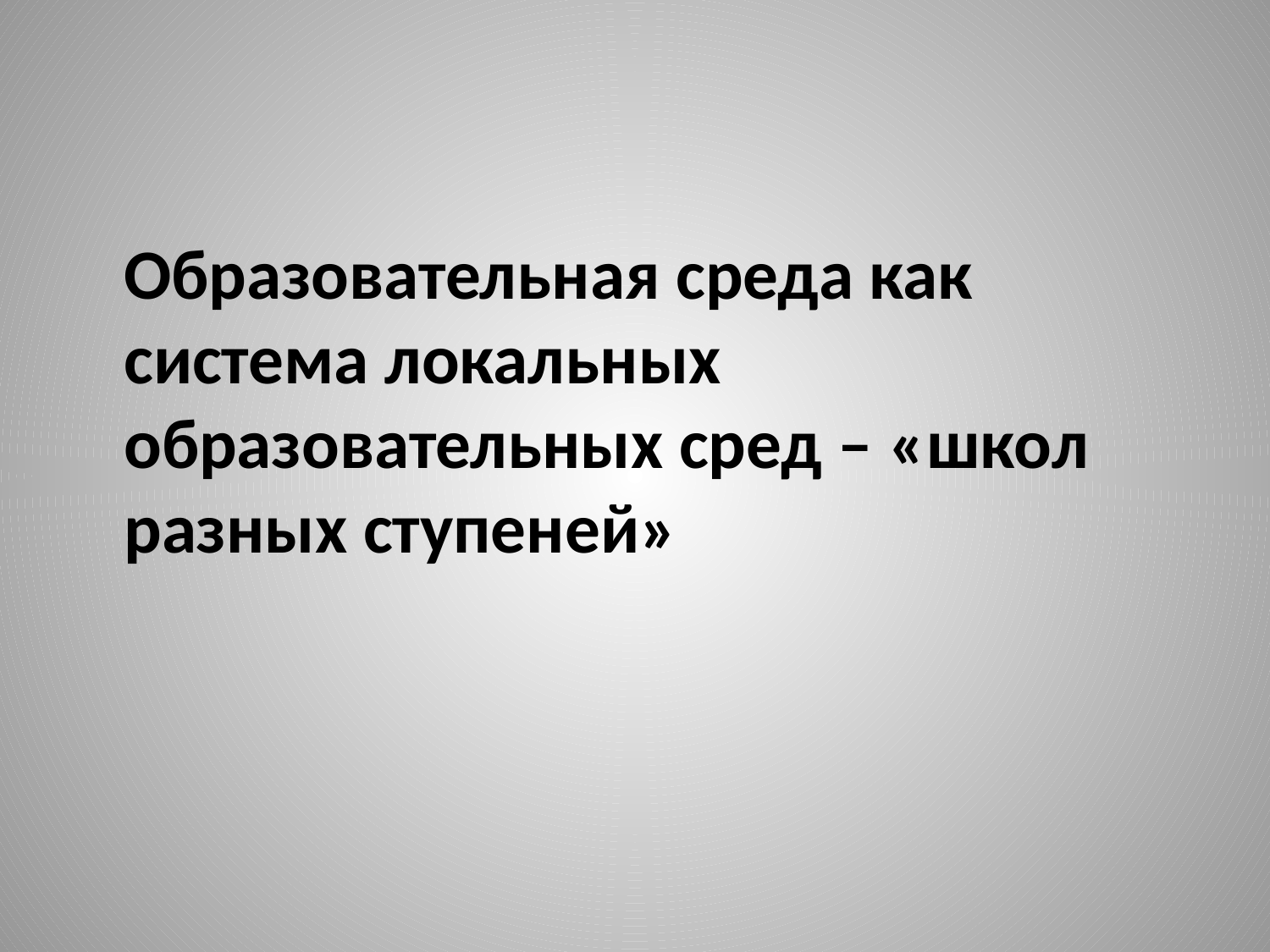

#
   Образовательная среда как система локальных образовательных сред – «школ разных ступеней»